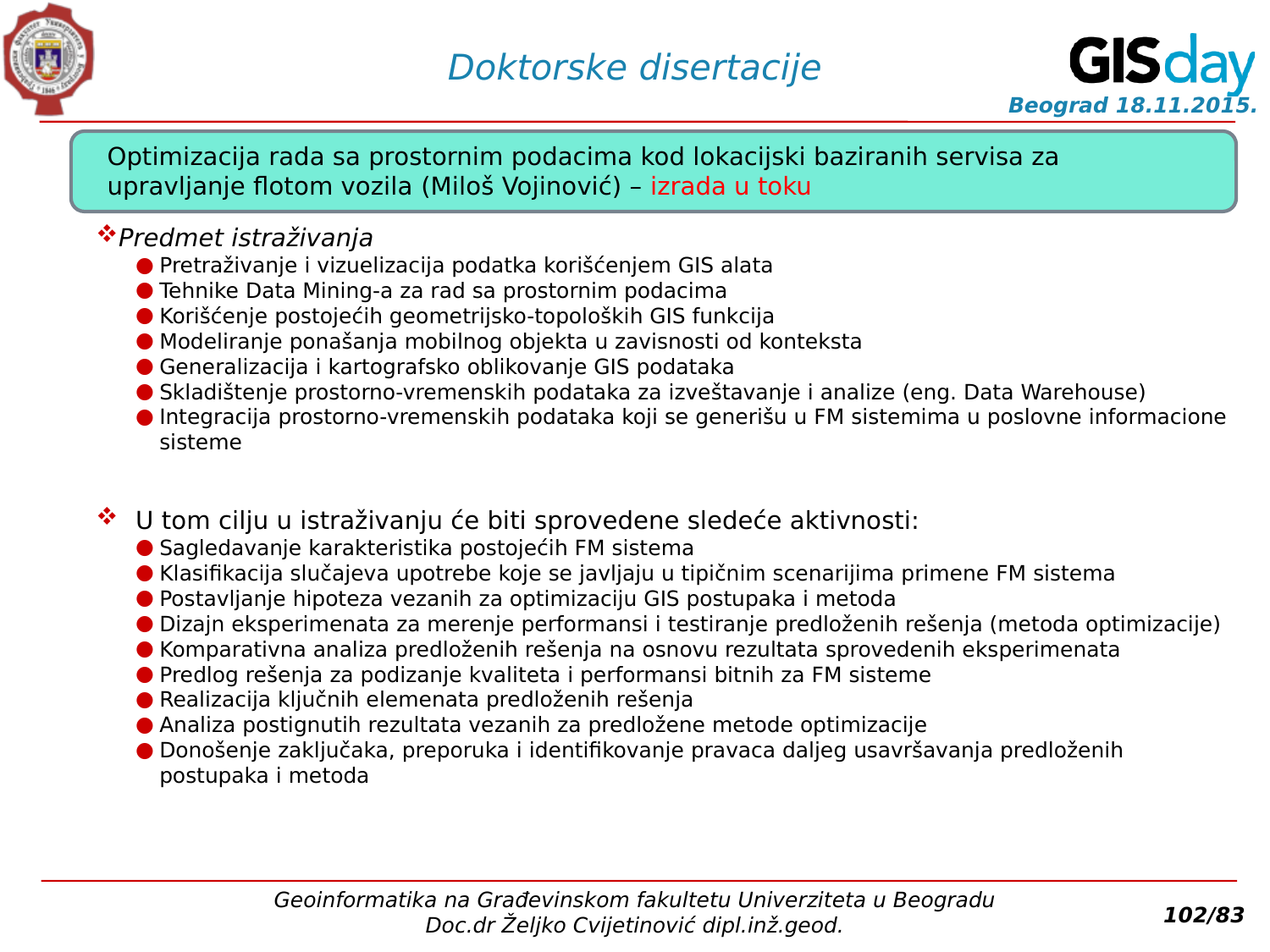

# Doktorske disertacije

Predmet istraživanja
Pretraživanje i vizuelizacija podatka korišćenjem GIS alata
Tehnike Data Mining-a za rad sa prostornim podacima
Korišćenje postojećih geometrijsko-topoloških GIS funkcija
Modeliranje ponašanja mobilnog objekta u zavisnosti od konteksta
Generalizacija i kartografsko oblikovanje GIS podataka
Skladištenje prostorno-vremenskih podataka za izveštavanje i analize (eng. Data Warehouse)
Integracija prostorno-vremenskih podataka koji se generišu u FM sistemima u poslovne informacione sisteme

U tom cilјu u istraživanju će biti sprovedene sledeće aktivnosti:
Sagledavanje karakteristika postojećih FM sistema
Klasifikacija slučajeva upotrebe koje se javljaju u tipičnim scenarijima primene FM sistema
Postavljanje hipoteza vezanih za optimizaciju GIS postupaka i metoda
Dizajn eksperimenata za merenje performansi i testiranje predloženih rešenja (metoda optimizacije)
Komparativna analiza predloženih rešenja na osnovu rezultata sprovedenih eksperimenata
Predlog rešenja za podizanje kvaliteta i performansi bitnih za FM sisteme
Realizacija ključnih elemenata predloženih rešenja
Analiza postignutih rezultata vezanih za predložene metode optimizacije
Donošenje zaključaka, preporuka i identifikovanje pravaca daljeg usavršavanja predloženih postupaka i metoda

Optimizacija rada sa prostornim podacima kod lokacijski baziranih servisa za upravlјanje flotom vozila (Miloš Vojinović) – izrada u toku